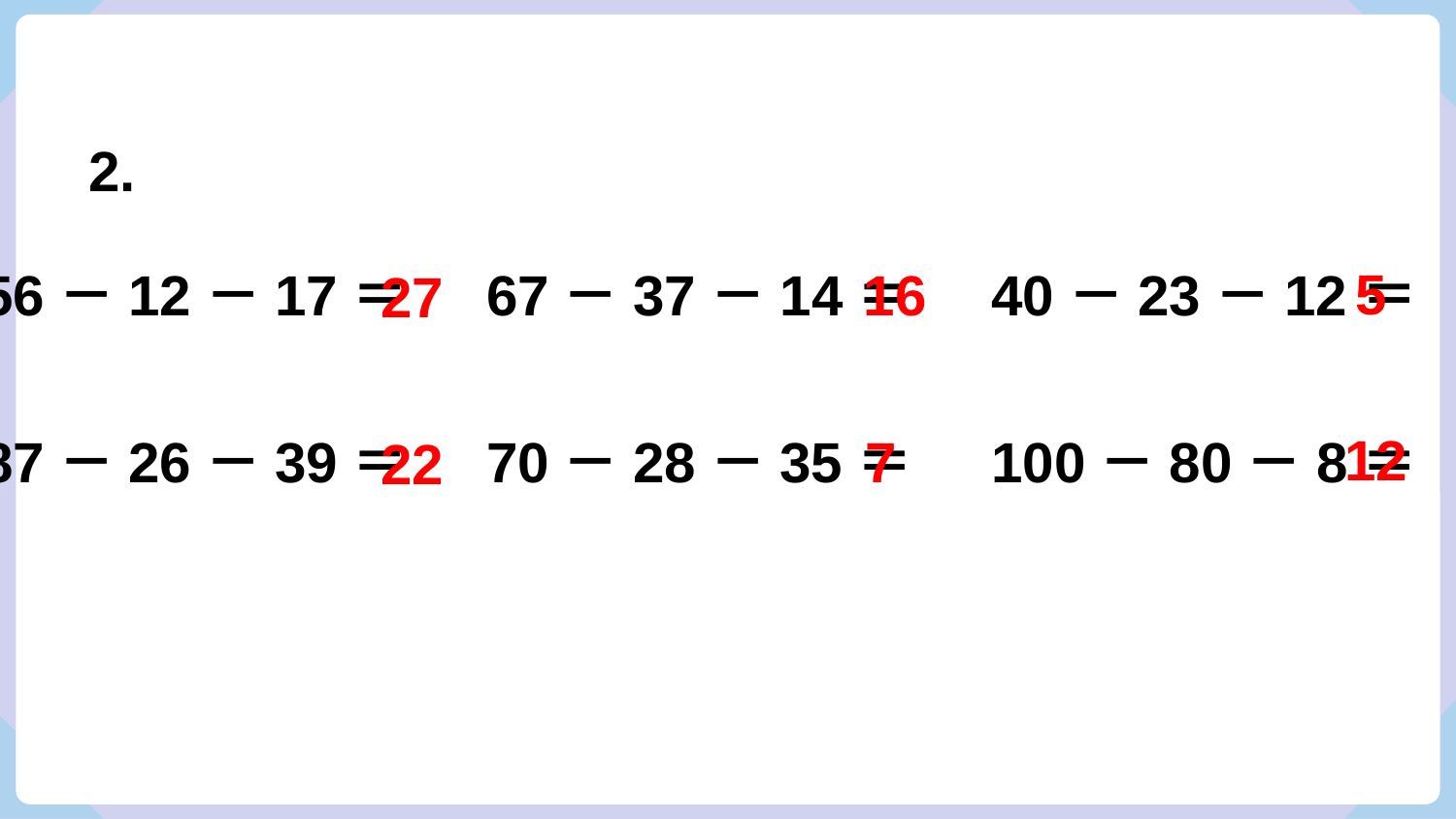

2.
5
56－12－17＝     67－37－14＝     40－23－12＝
16
27
12
87－26－39＝     70－28－35＝     100－80－8＝
7
22